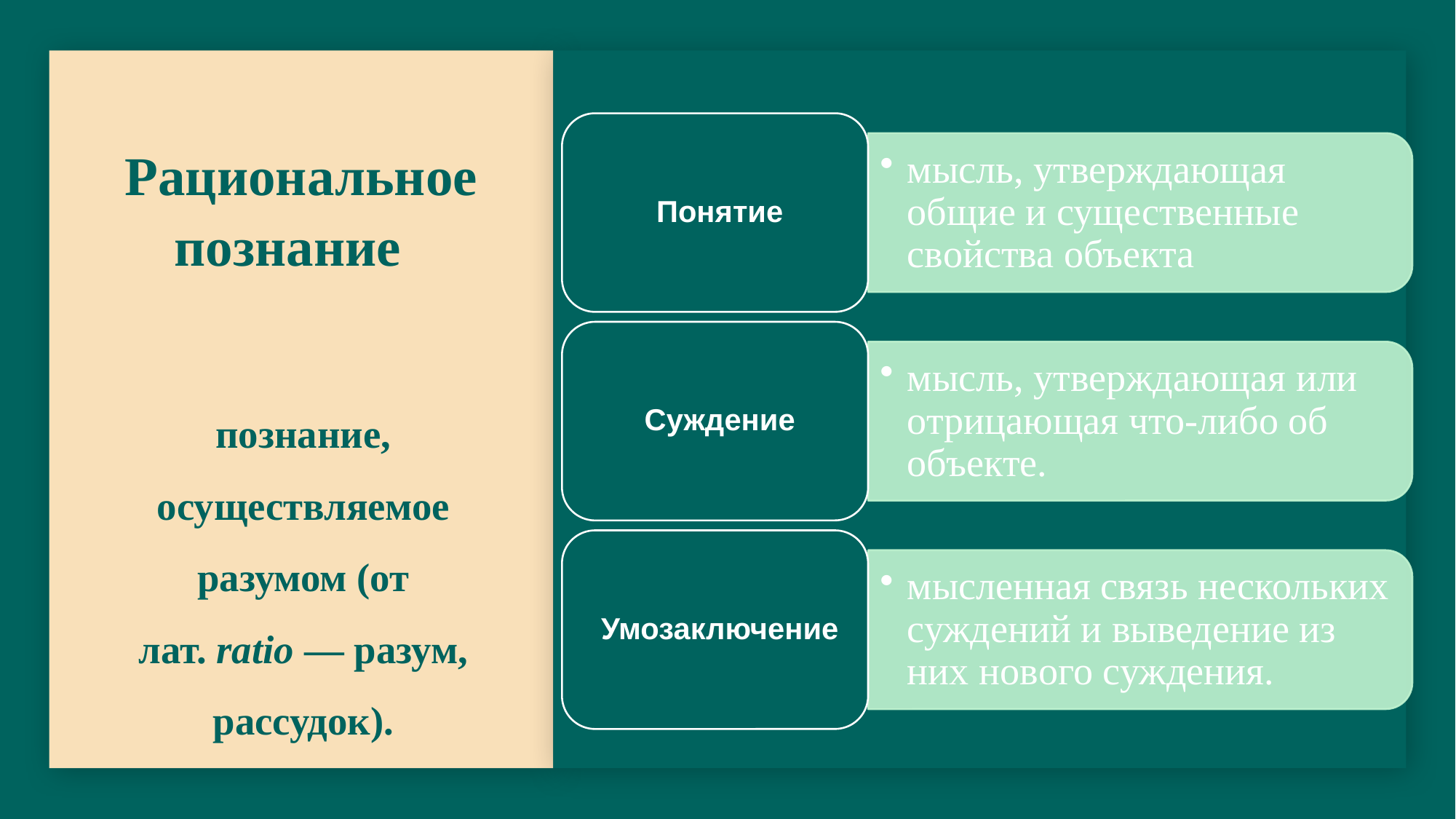

# Рациональное познание
мысль, утверждающая общие и существенные свойства объекта
Понятие
мысль, утверждающая или отрицающая что-либо об объекте.
Суждение
мысленная связь нескольких суждений и выведение из них нового суждения.
Умозаключение
познание, осуществляемое разумом (от лат. ratio — разум, рассудок).